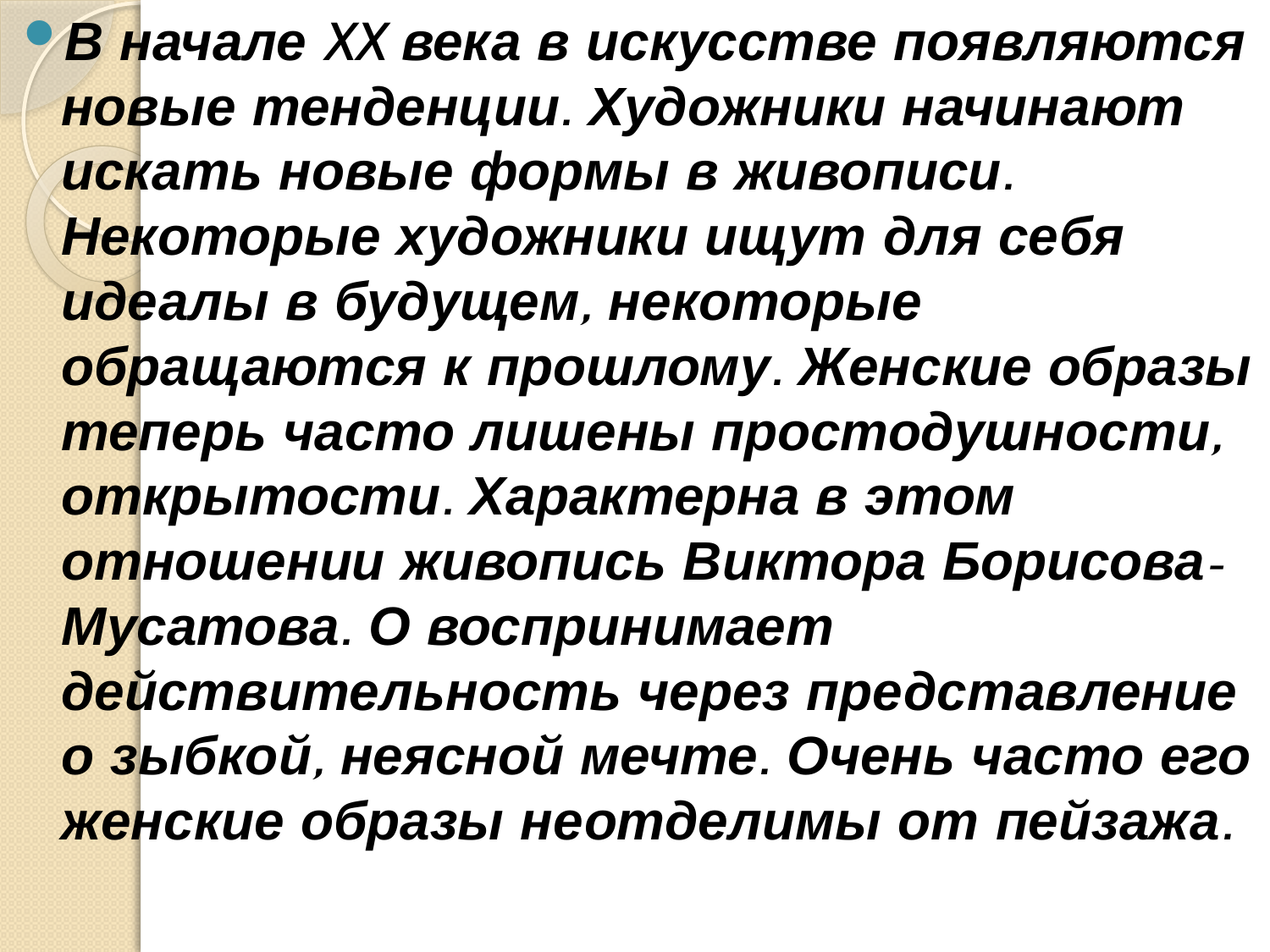

В начале XX века в искусстве появляются новые тенденции. Художники начинают искать новые формы в живописи. Некоторые художники ищут для себя идеалы в будущем, некоторые обращаются к прошлому. Женские образы теперь часто лишены простодушности, открытости. Характерна в этом отношении живопись Виктора Борисова-Мусатова. О воспринимает действительность через представление о зыбкой, неясной мечте. Очень часто его женские образы неотделимы от пейзажа.